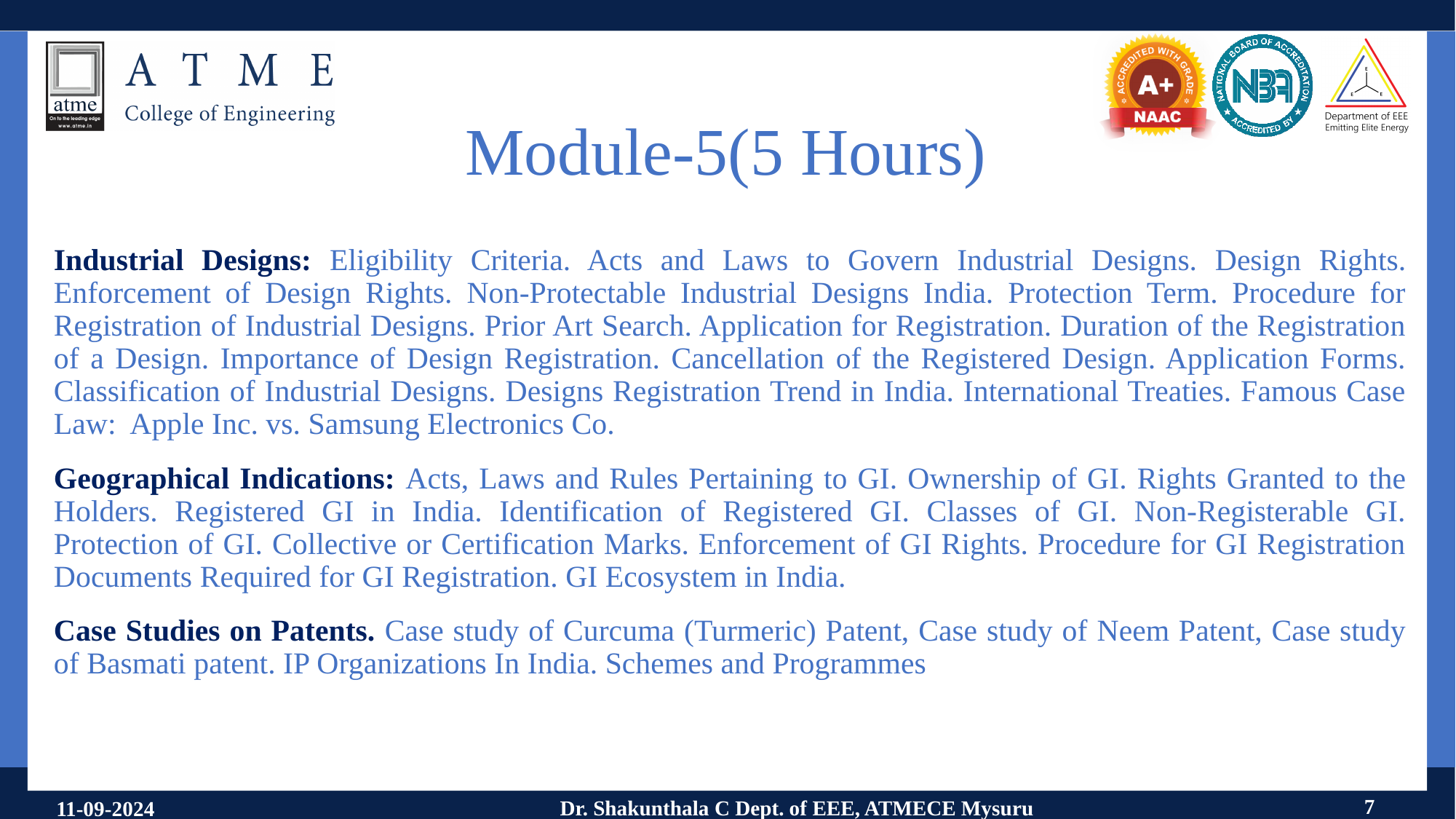

# Module-5(5 Hours)
Industrial Designs: Eligibility Criteria. Acts and Laws to Govern Industrial Designs. Design Rights. Enforcement of Design Rights. Non-Protectable Industrial Designs India. Protection Term. Procedure for Registration of Industrial Designs. Prior Art Search. Application for Registration. Duration of the Registration of a Design. Importance of Design Registration. Cancellation of the Registered Design. Application Forms. Classification of Industrial Designs. Designs Registration Trend in India. International Treaties. Famous Case Law:  Apple Inc. vs. Samsung Electronics Co.
Geographical Indications: Acts, Laws and Rules Pertaining to GI. Ownership of GI. Rights Granted to the Holders. Registered GI in India. Identification of Registered GI. Classes of GI. Non-Registerable GI. Protection of GI. Collective or Certification Marks. Enforcement of GI Rights. Procedure for GI Registration Documents Required for GI Registration. GI Ecosystem in India.
Case Studies on Patents. Case study of Curcuma (Turmeric) Patent, Case study of Neem Patent, Case study of Basmati patent. IP Organizations In India. Schemes and Programmes
7
Dr. Shakunthala C Dept. of EEE, ATMECE Mysuru
11-09-2024